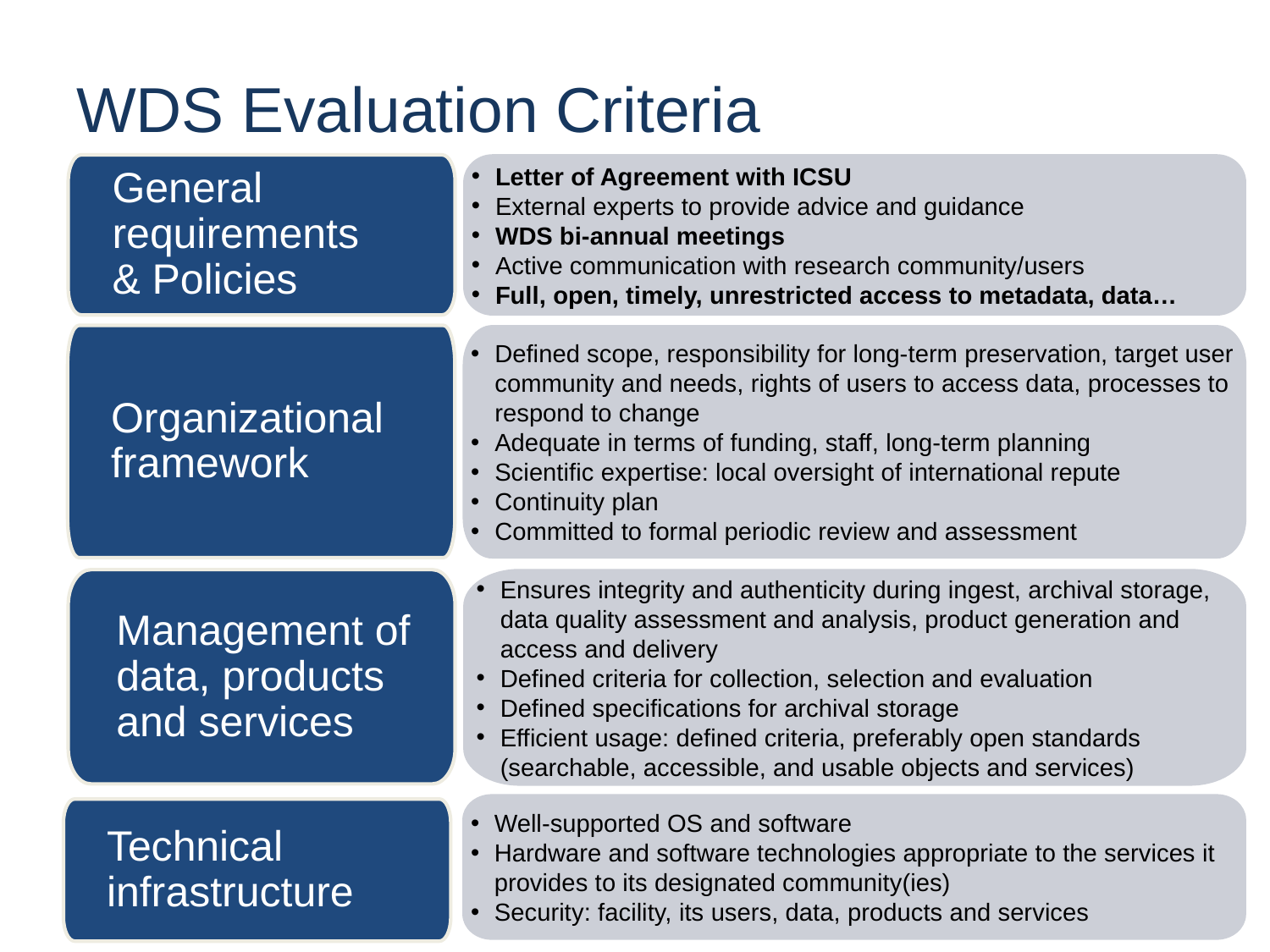

# WDS Evaluation Criteria
General requirements
& Policies
Letter of Agreement with ICSU
External experts to provide advice and guidance
WDS bi-annual meetings
Active communication with research community/users
Full, open, timely, unrestricted access to metadata, data…
Organizational framework
Defined scope, responsibility for long-term preservation, target user community and needs, rights of users to access data, processes to respond to change
Adequate in terms of funding, staff, long-term planning
Scientific expertise: local oversight of international repute
Continuity plan
Committed to formal periodic review and assessment
Management of data, products and services
Ensures integrity and authenticity during ingest, archival storage, data quality assessment and analysis, product generation and access and delivery
Defined criteria for collection, selection and evaluation
Defined specifications for archival storage
Efficient usage: defined criteria, preferably open standards (searchable, accessible, and usable objects and services)
Well-supported OS and software
Hardware and software technologies appropriate to the services it provides to its designated community(ies)
Security: facility, its users, data, products and services
Technical infrastructure